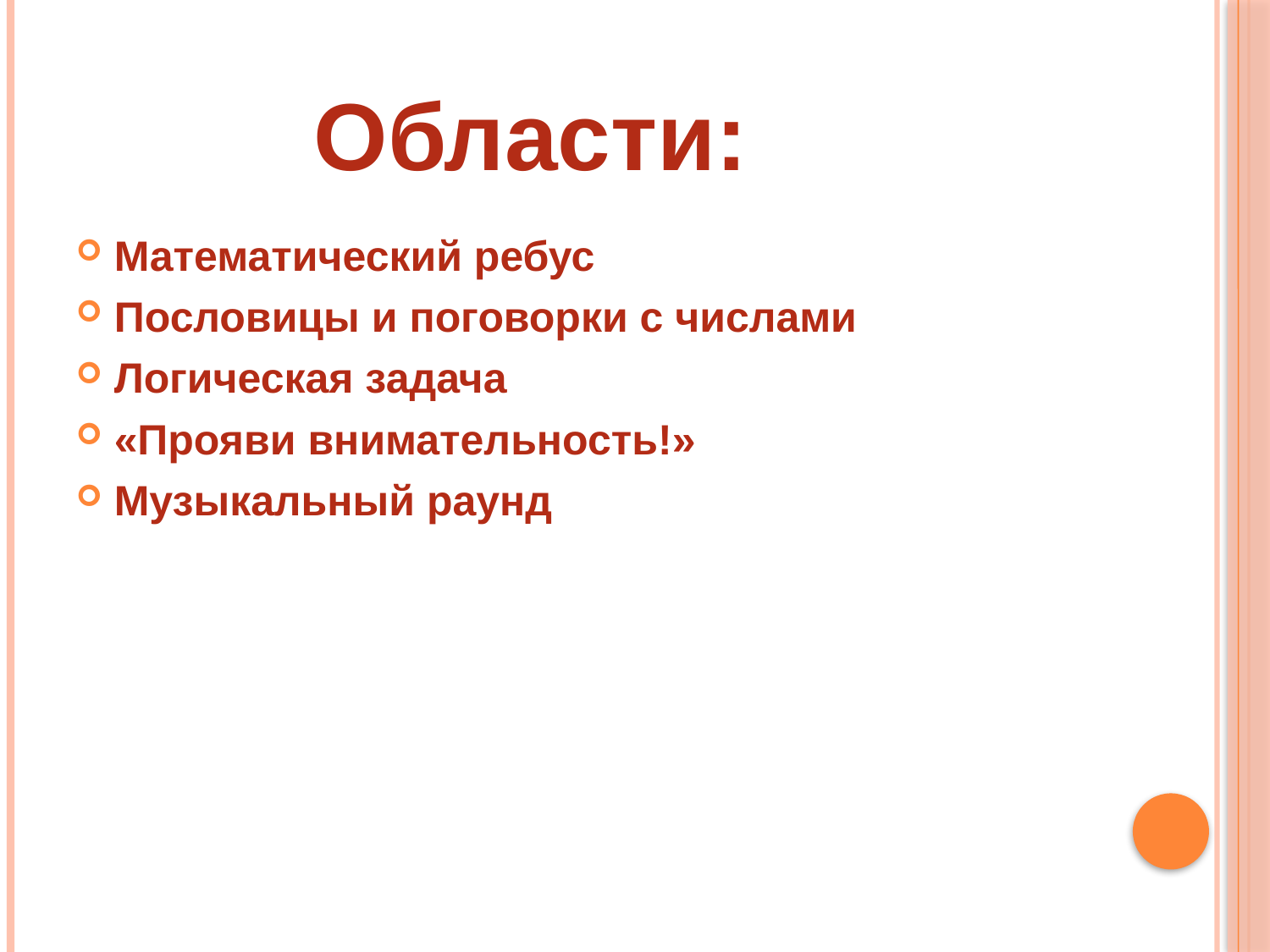

#
Области:
Математический ребус
Пословицы и поговорки с числами
Логическая задача
«Прояви внимательность!»
Музыкальный раунд